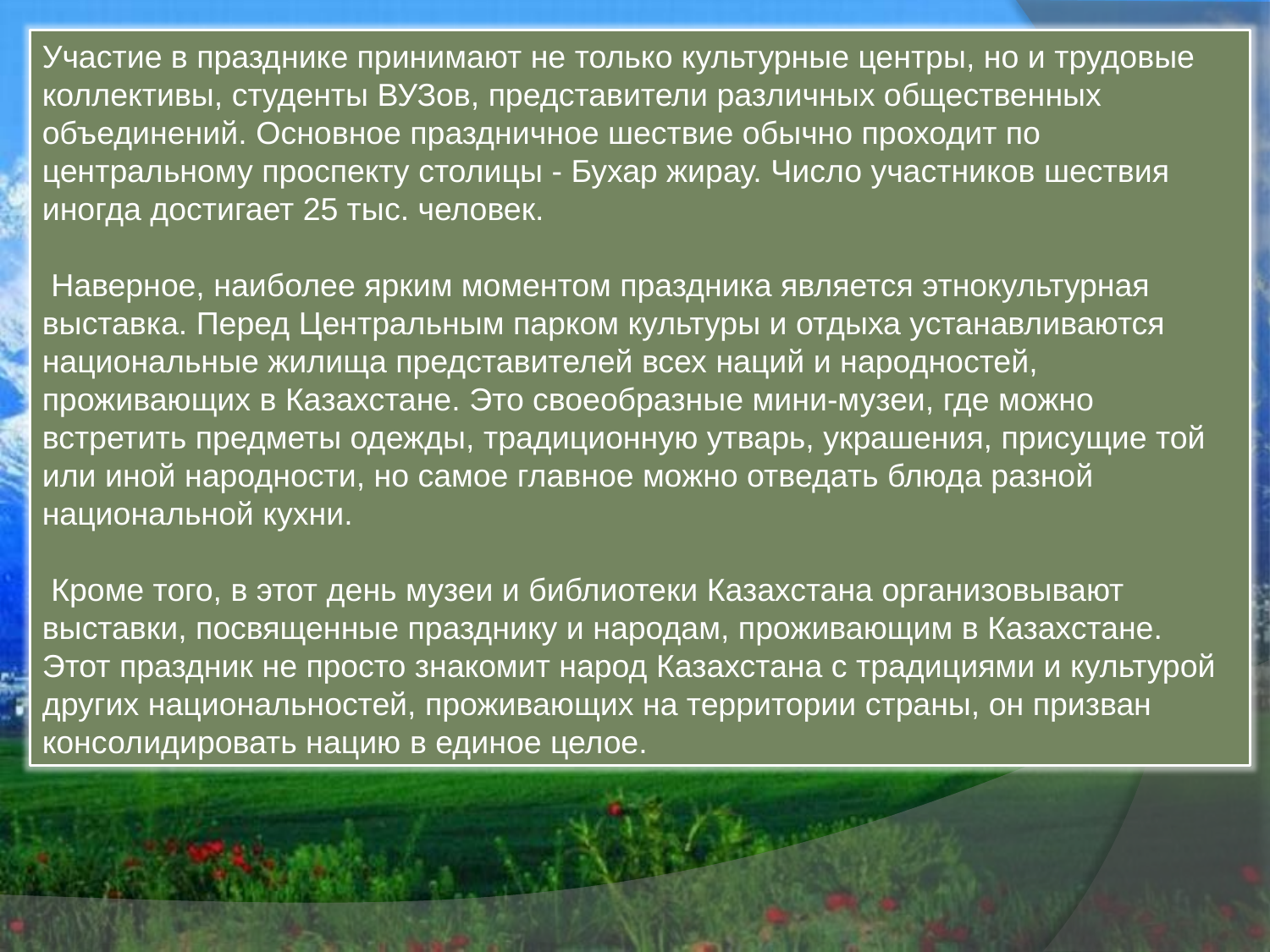

Участие в празднике принимают не только культурные центры, но и трудовые коллективы, студенты ВУЗов, представители различных общественных объединений. Основное праздничное шествие обычно проходит по центральному проспекту столицы - Бухар жирау. Число участников шествия иногда достигает 25 тыс. человек.

 Наверное, наиболее ярким моментом праздника является этнокультурная выставка. Перед Центральным парком культуры и отдыха устанавливаются национальные жилища представителей всех наций и народностей, проживающих в Казахстане. Это своеобразные мини-музеи, где можно встретить предметы одежды, традиционную утварь, украшения, присущие той или иной народности, но самое главное можно отведать блюда разной национальной кухни.

 Кроме того, в этот день музеи и библиотеки Казахстана организовывают выставки, посвященные празднику и народам, проживающим в Казахстане. Этот праздник не просто знакомит народ Казахстана с традициями и культурой других национальностей, проживающих на территории страны, он призван консолидировать нацию в единое целое.